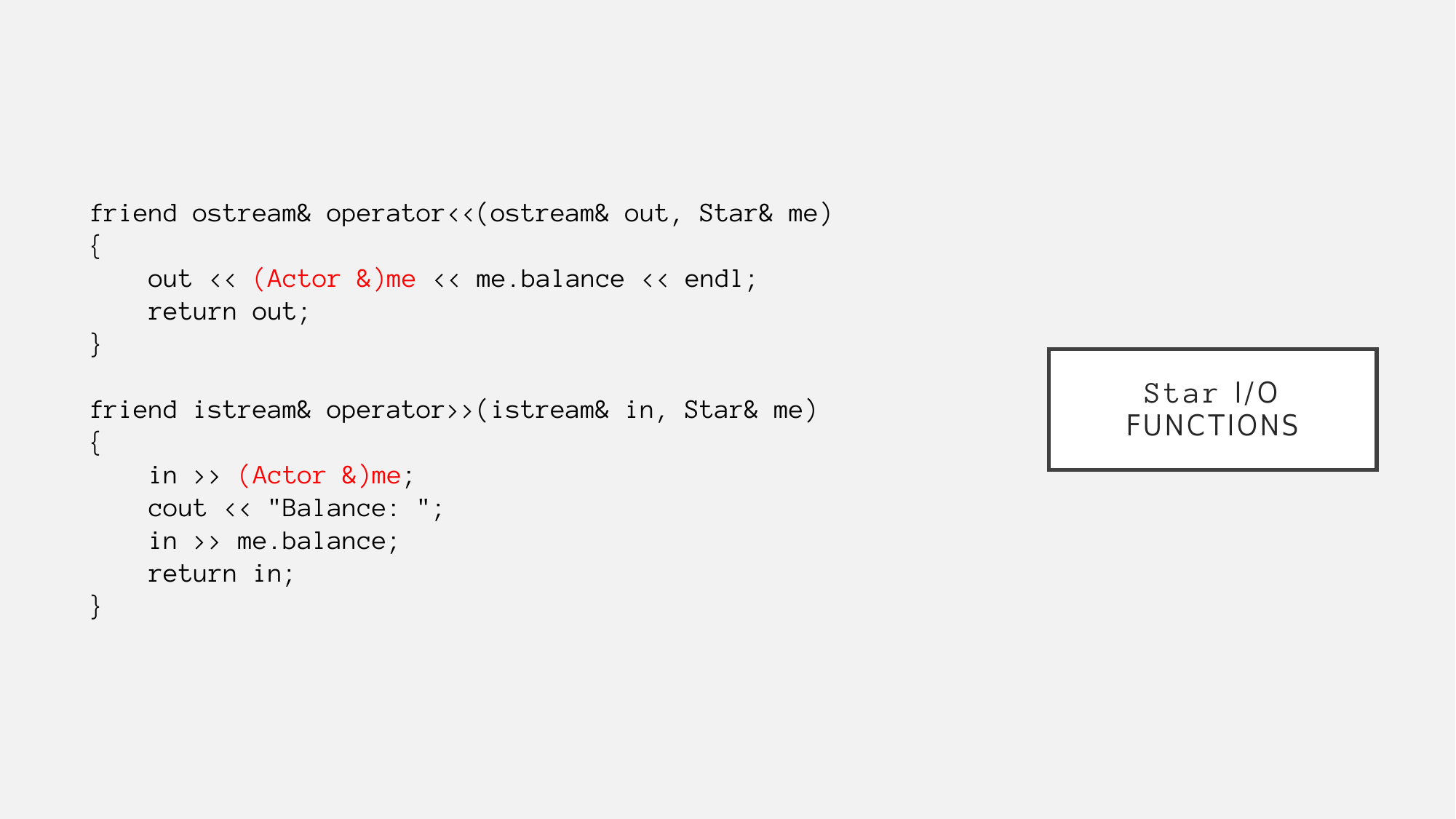

friend ostream& operator<<(ostream& out, Star& me)
{
    out << (Actor &)me << me.balance << endl;
    return out;
}

friend istream& operator>>(istream& in, Star& me)
{
    in >> (Actor &)me;
    cout << "Balance: ";
    in >> me.balance;
    return in;
}
# Star I/O functions